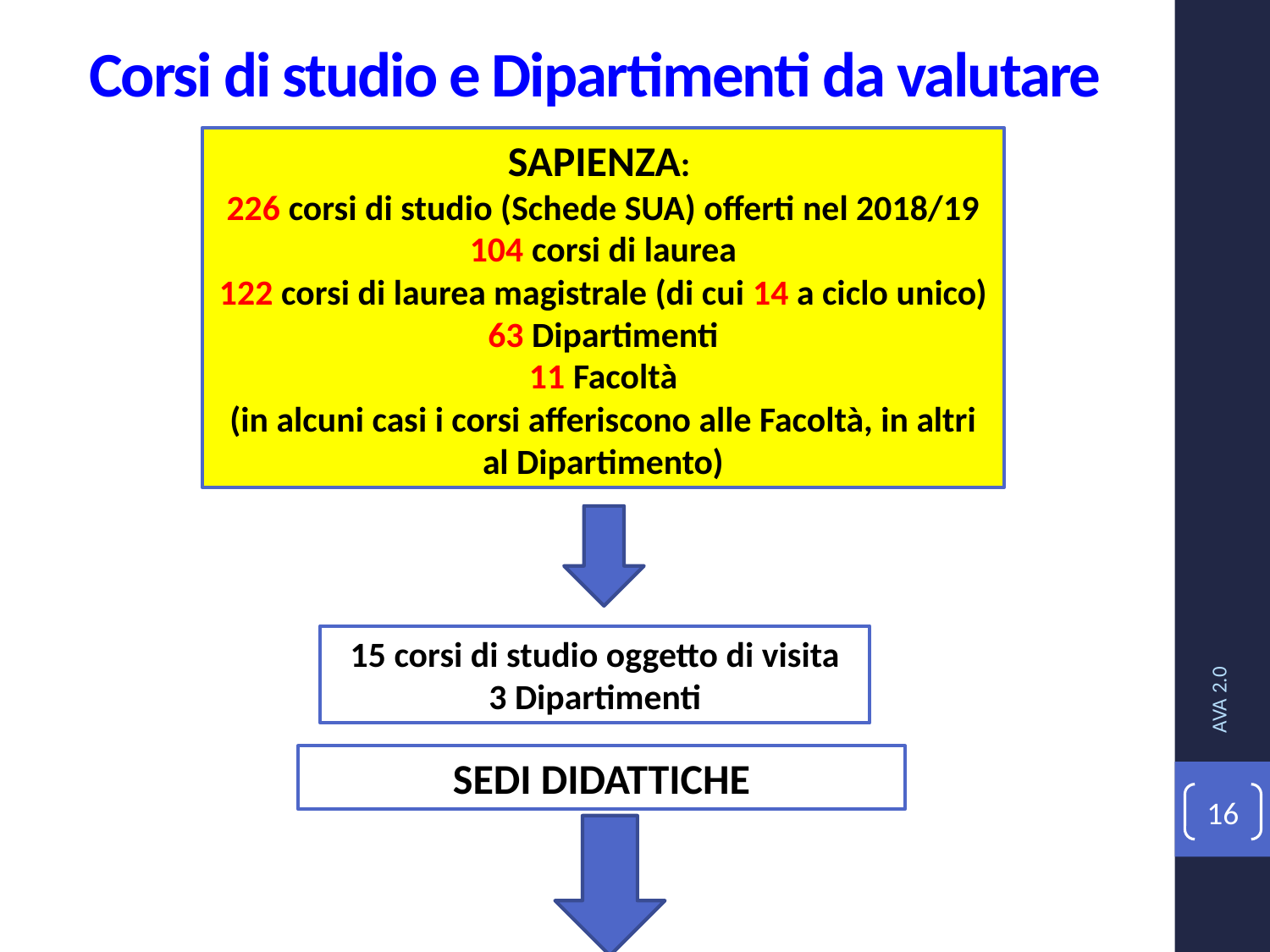

# Corsi di studio e Dipartimenti da valutare
SAPIENZA:
226 corsi di studio (Schede SUA) offerti nel 2018/19
104 corsi di laurea
122 corsi di laurea magistrale (di cui 14 a ciclo unico)
63 Dipartimenti
11 Facoltà
(in alcuni casi i corsi afferiscono alle Facoltà, in altri al Dipartimento)
AVA 2.0

15 corsi di studio oggetto di visita
3 Dipartimenti
SEDI DIDATTICHE
16